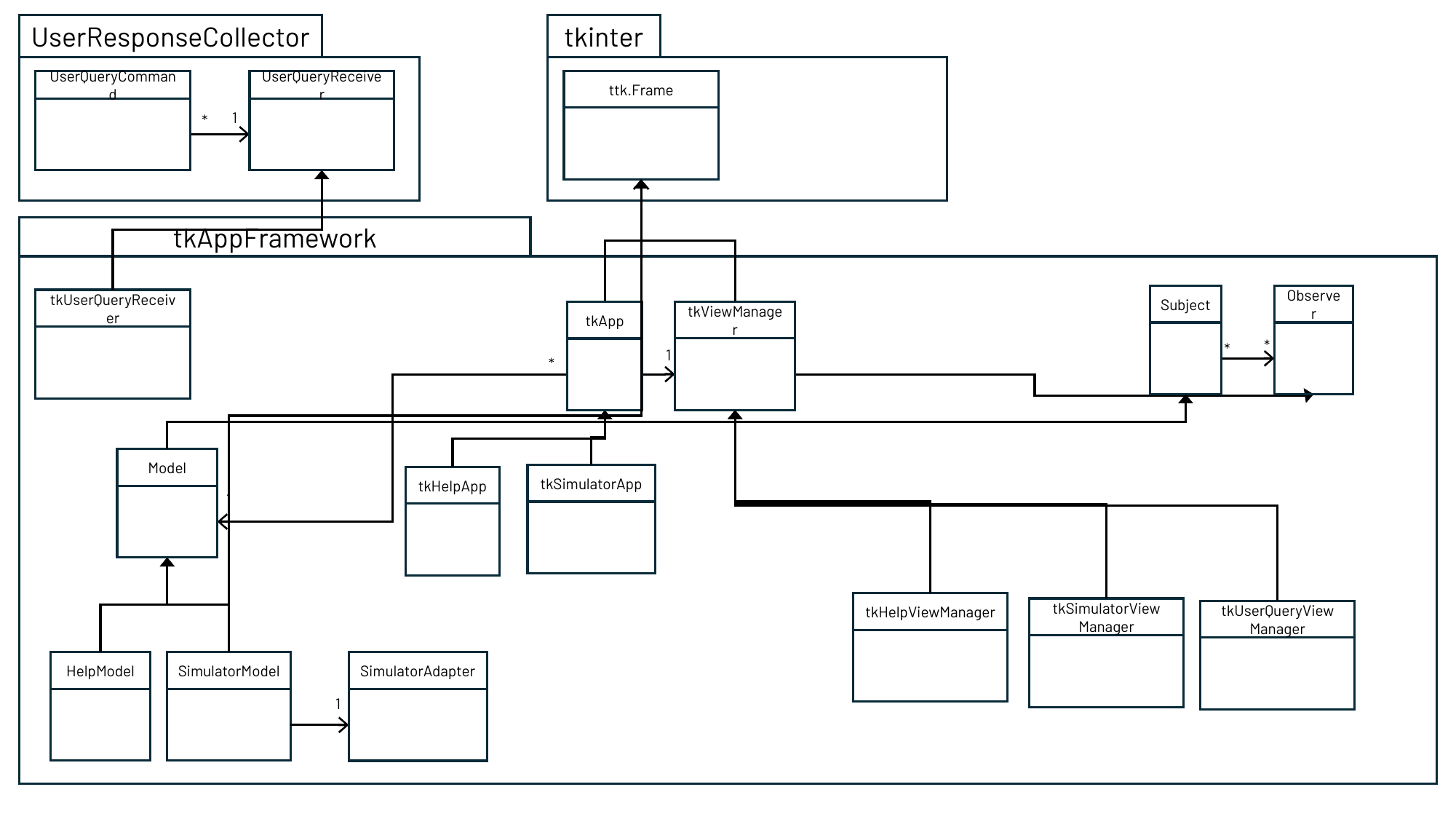

UserResponseCollector

tkinter

ttk.Frame

UserQueryReceiver

1
UserQueryCommand

*
tkAppFramework

Subject

*
Observer

*
tkUserQueryReceiver

tkViewManager

1
tkApp

*
Model

1
tkSimulatorApp

tkHelpApp

tkHelpViewManager

tkSimulatorView Manager

tkUserQueryView Manager

HelpModel

SimulatorModel

SimulatorAdapter

1